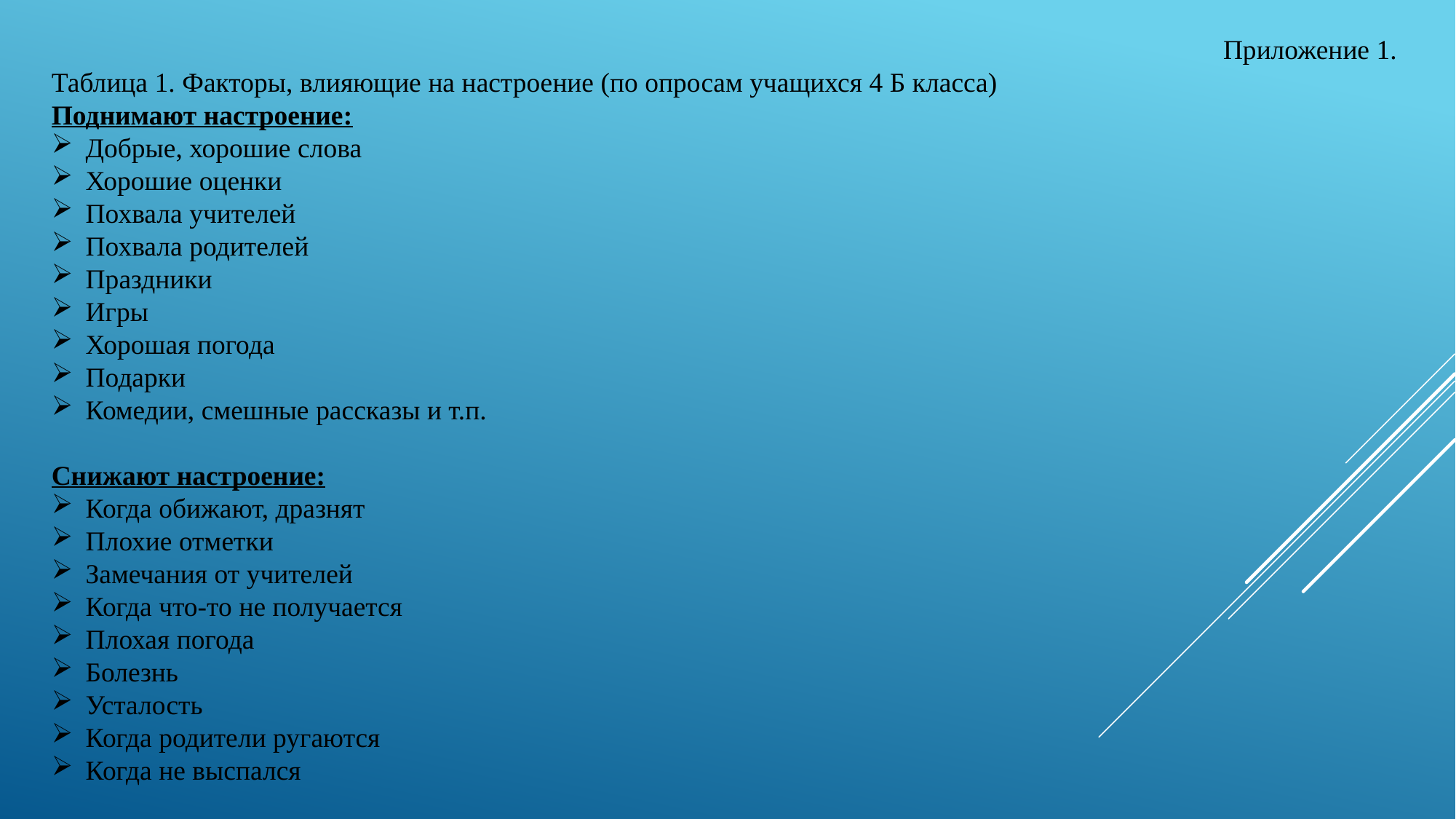

Приложение 1.
Таблица 1. Факторы, влияющие на настроение (по опросам учащихся 4 Б класса)
Поднимают настроение:
Добрые, хорошие слова
Хорошие оценки
Похвала учителей
Похвала родителей
Праздники
Игры
Хорошая погода
Подарки
Комедии, смешные рассказы и т.п.

Снижают настроение:
Когда обижают, дразнят
Плохие отметки
Замечания от учителей
Когда что-то не получается
Плохая погода
Болезнь
Усталость
Когда родители ругаются
Когда не выспался